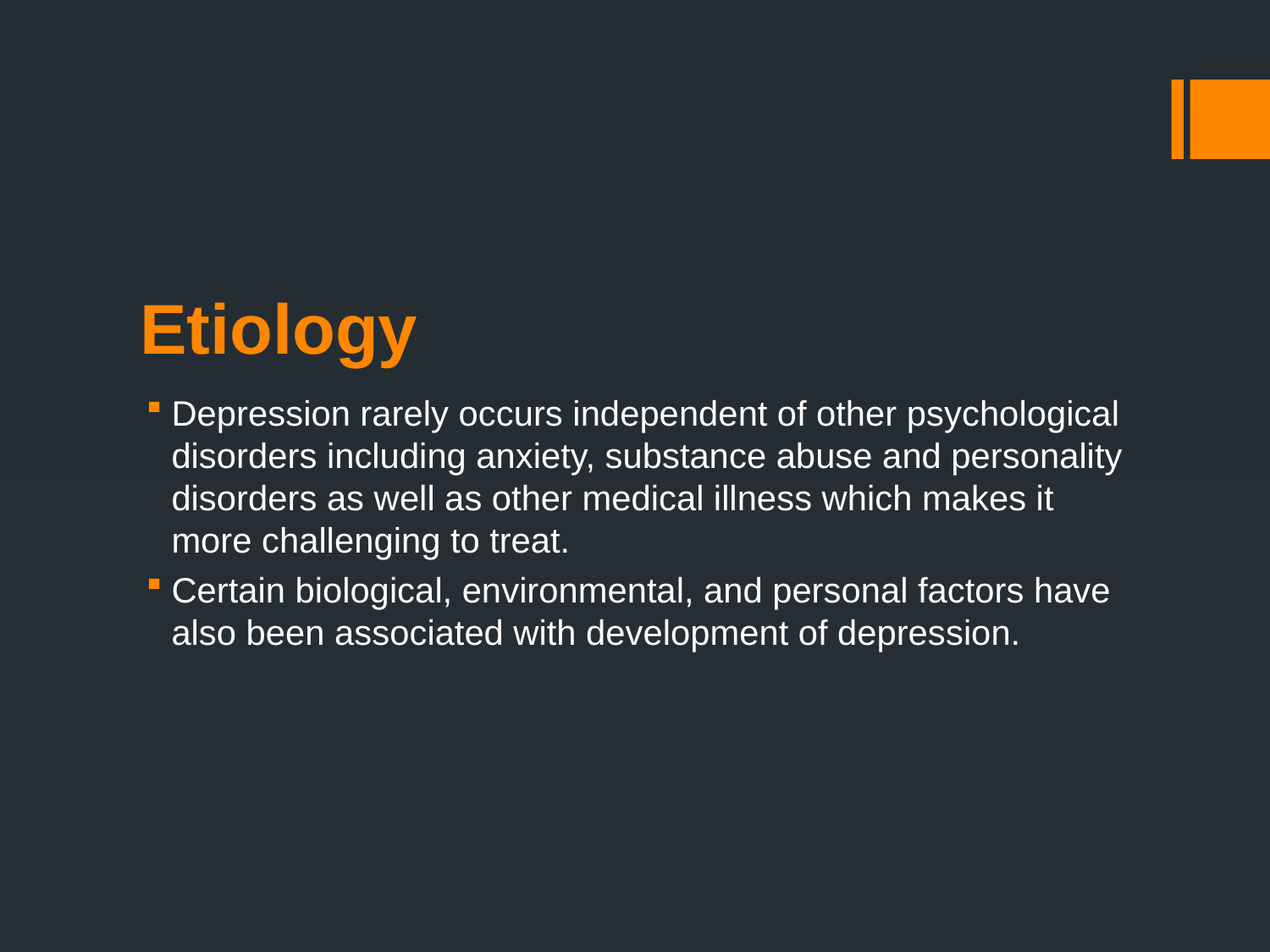

# Etiology
Depression rarely occurs independent of other psychological disorders including anxiety, substance abuse and personality disorders as well as other medical illness which makes it more challenging to treat.
Certain biological, environmental, and personal factors have also been associated with development of depression.